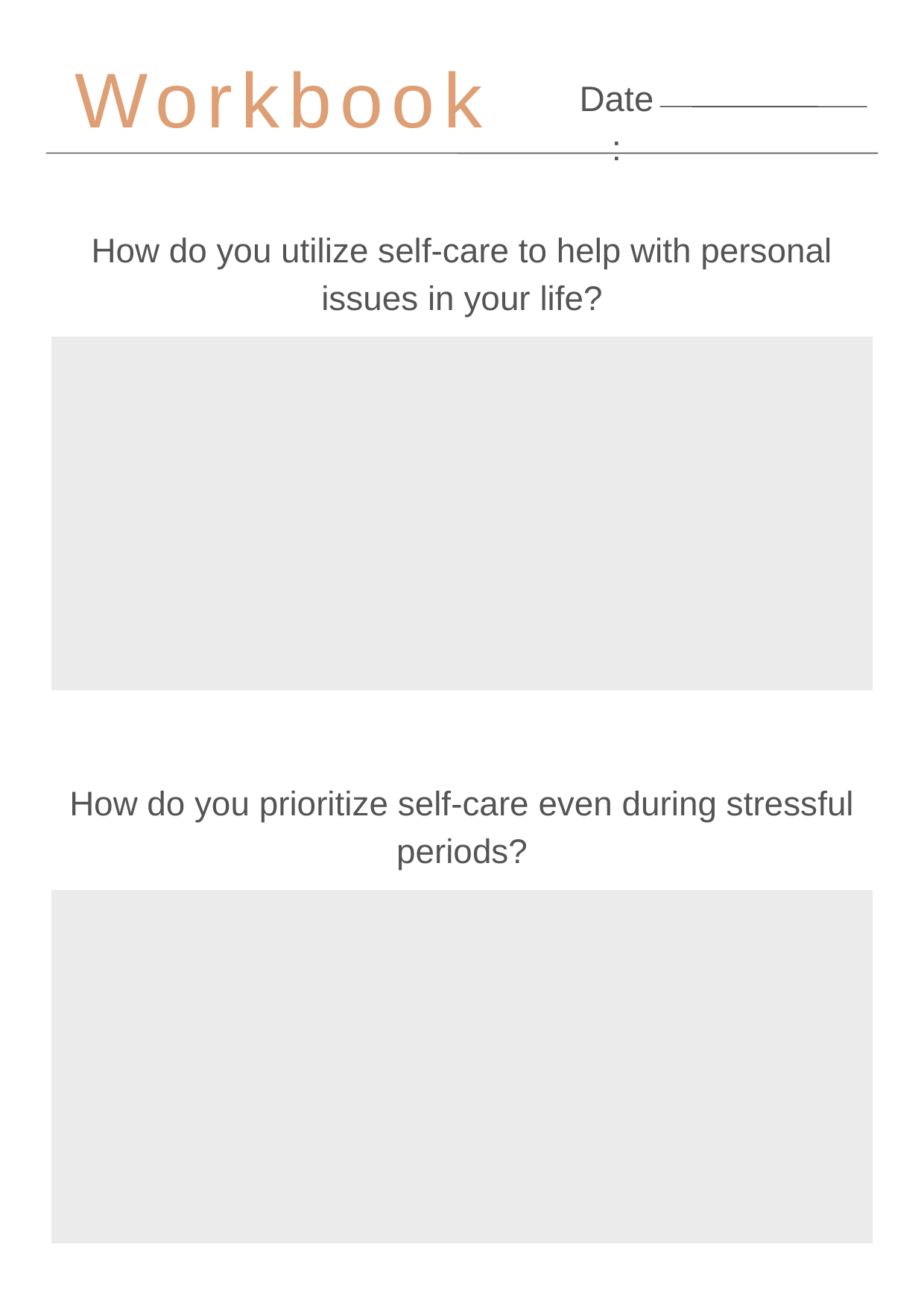

Workbook
Date:

How do you utilize self-care to help with personal issues in your life?

How do you prioritize self-care even during stressful periods?